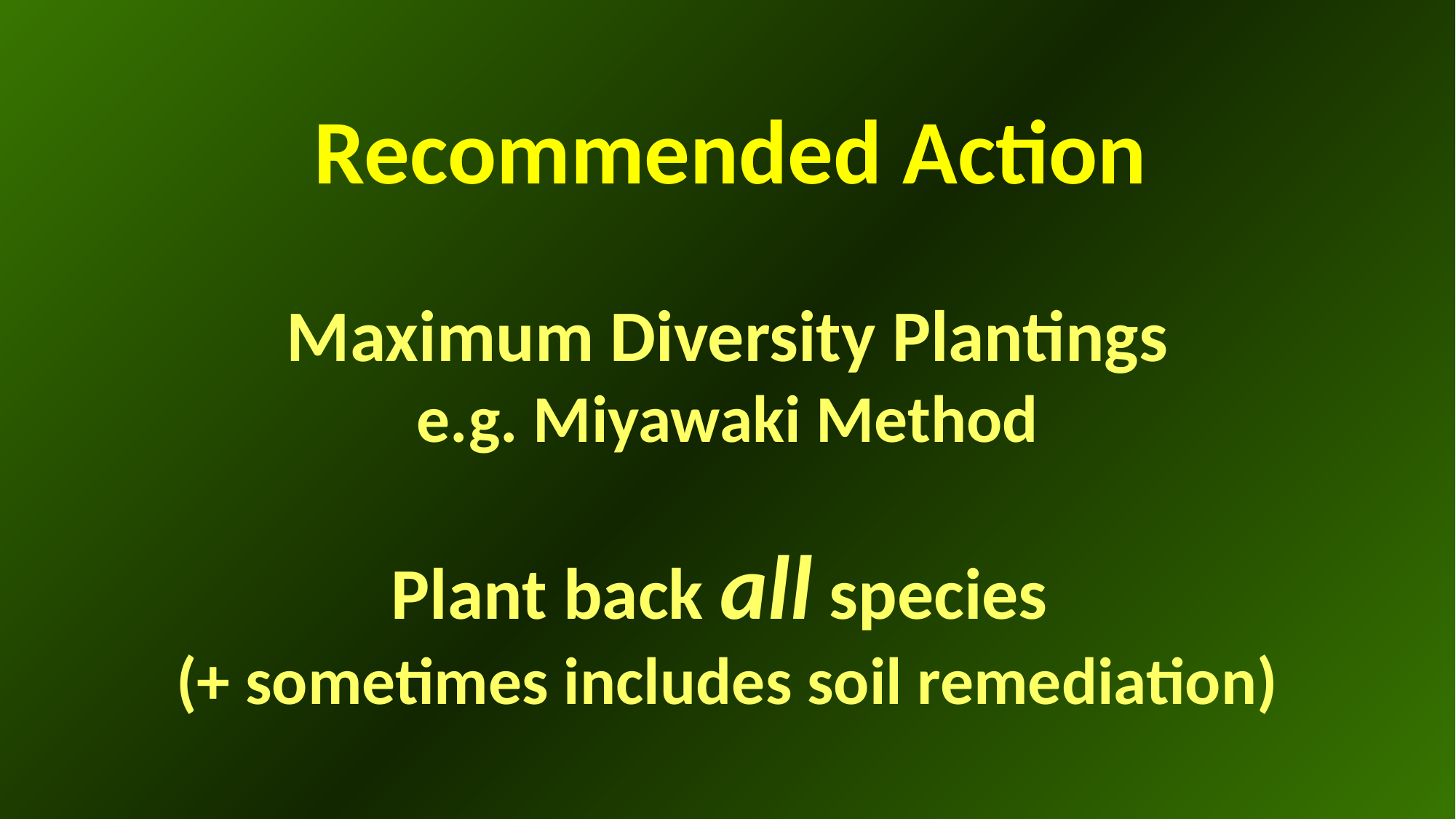

Recommended Action
Maximum Diversity Plantings
e.g. Miyawaki Method

Plant back all species
(+ sometimes includes soil remediation)